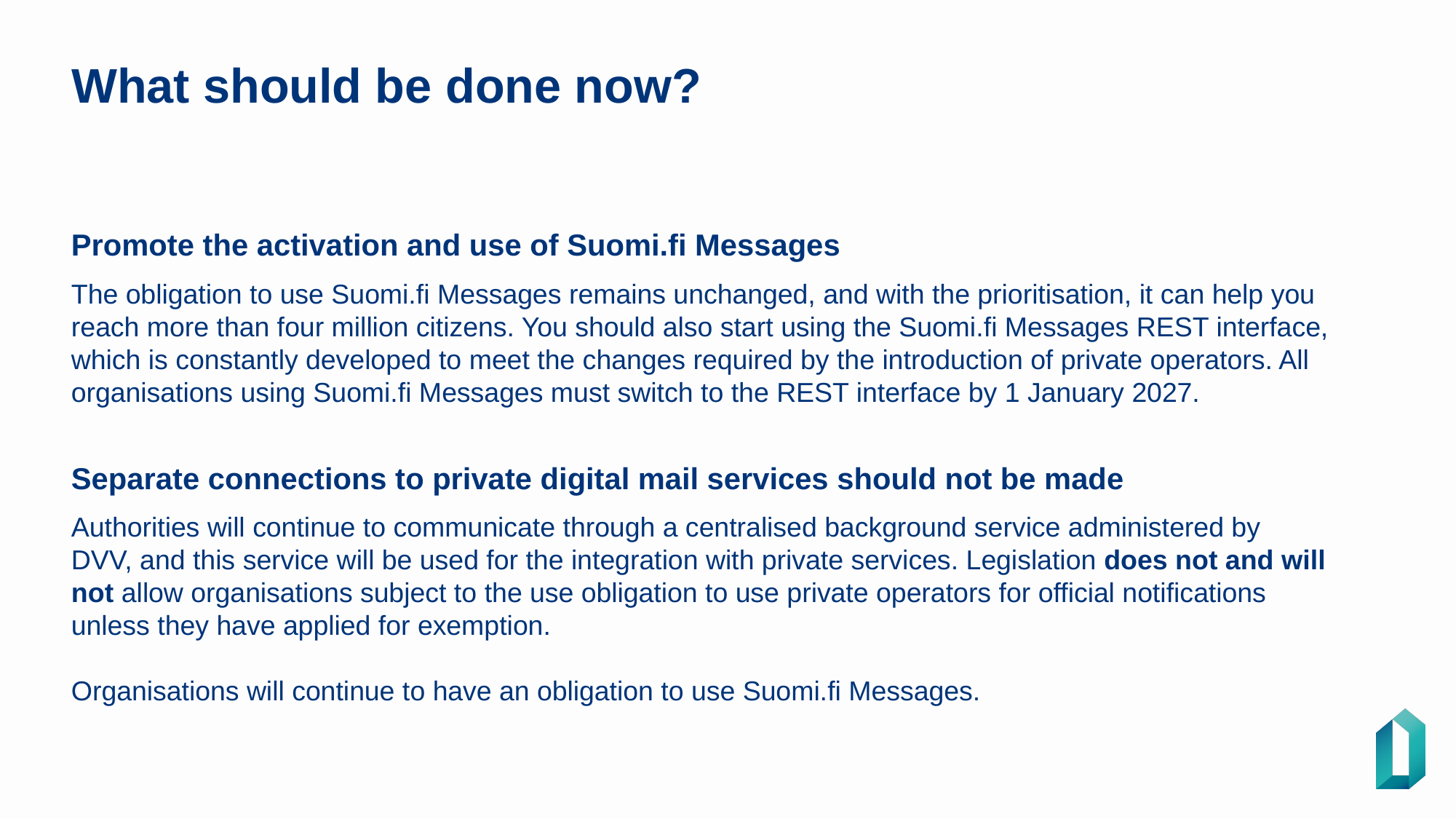

# What should be done now?
Promote the activation and use of Suomi.fi Messages
The obligation to use Suomi.fi Messages remains unchanged, and with the prioritisation, it can help you reach more than four million citizens. You should also start using the Suomi.fi Messages REST interface, which is constantly developed to meet the changes required by the introduction of private operators. All organisations using Suomi.fi Messages must switch to the REST interface by 1 January 2027.
Separate connections to private digital mail services should not be made
Authorities will continue to communicate through a centralised background service administered by DVV, and this service will be used for the integration with private services. Legislation does not and will not allow organisations subject to the use obligation to use private operators for official notifications unless they have applied for exemption.

Organisations will continue to have an obligation to use Suomi.fi Messages.